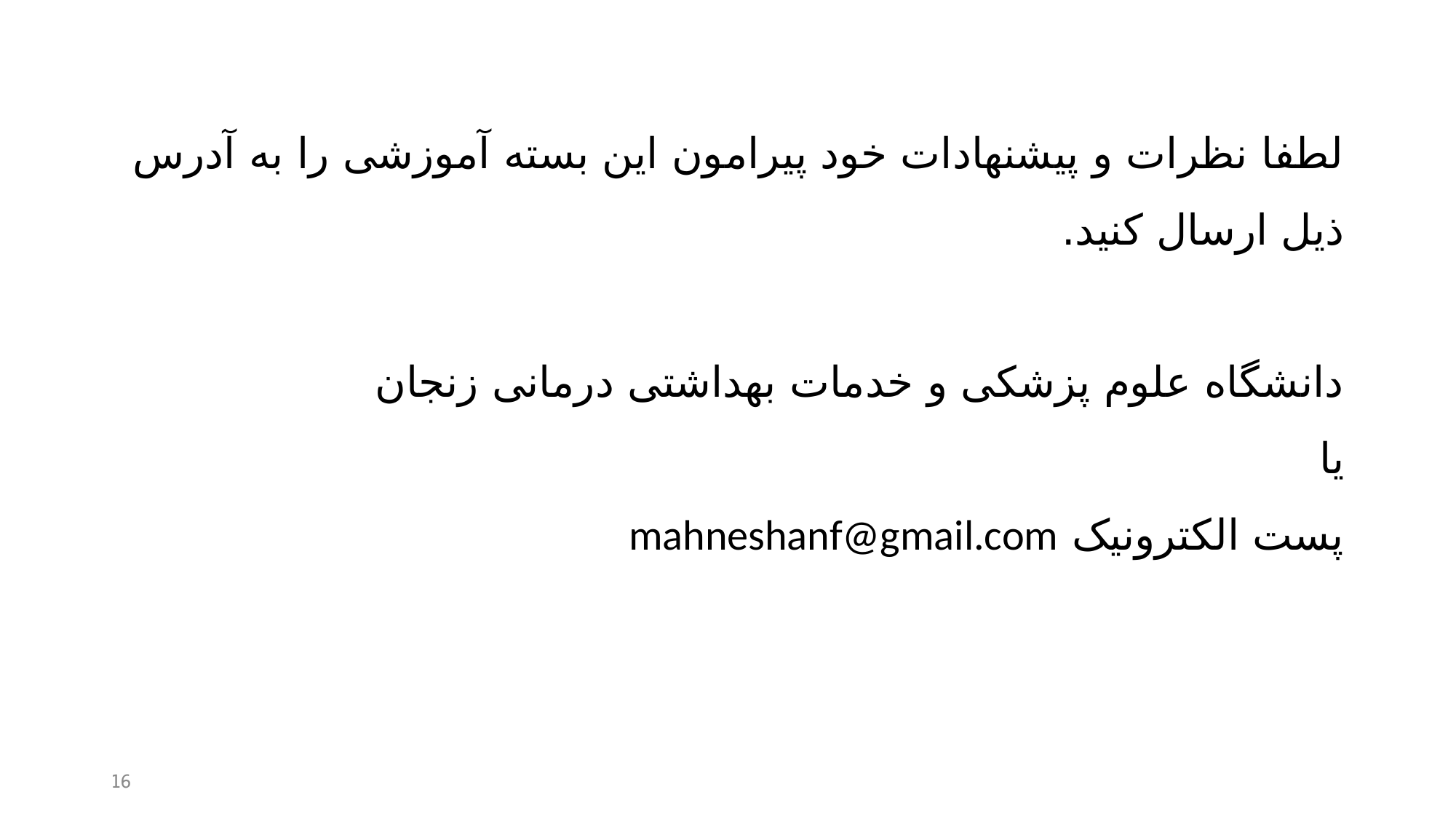

# لطفا نظرات و پیشنهادات خود پیرامون این بسته آموزشی را به آدرس ذیل ارسال کنید. دانشگاه علوم پزشکی و خدمات بهداشتی درمانی زنجان یا پست الکترونیک mahneshanf@gmail.com
16